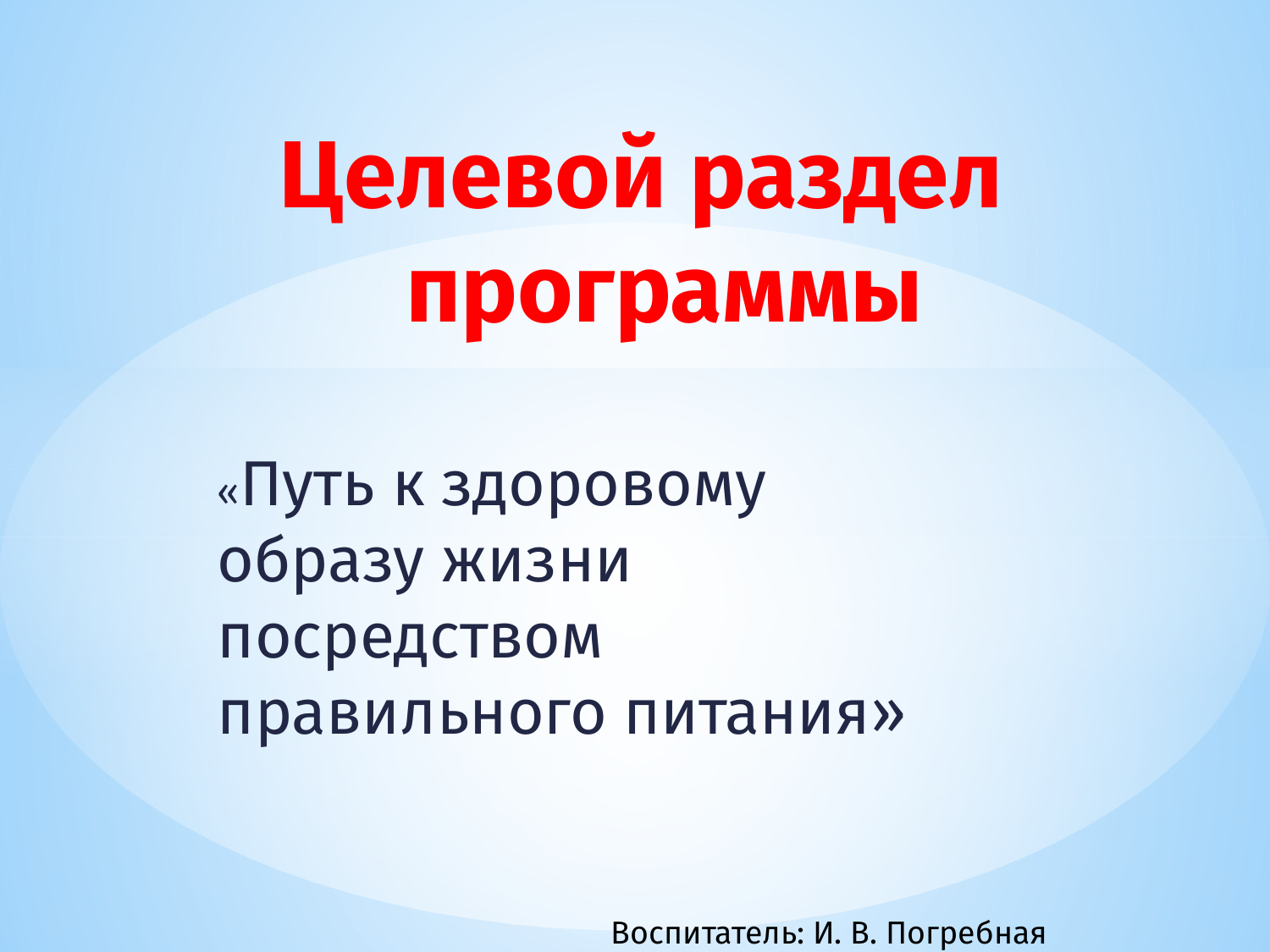

# Целевой раздел программы
«Путь к здоровому образу жизни посредством правильного питания»
Воспитатель: И. В. Погребная